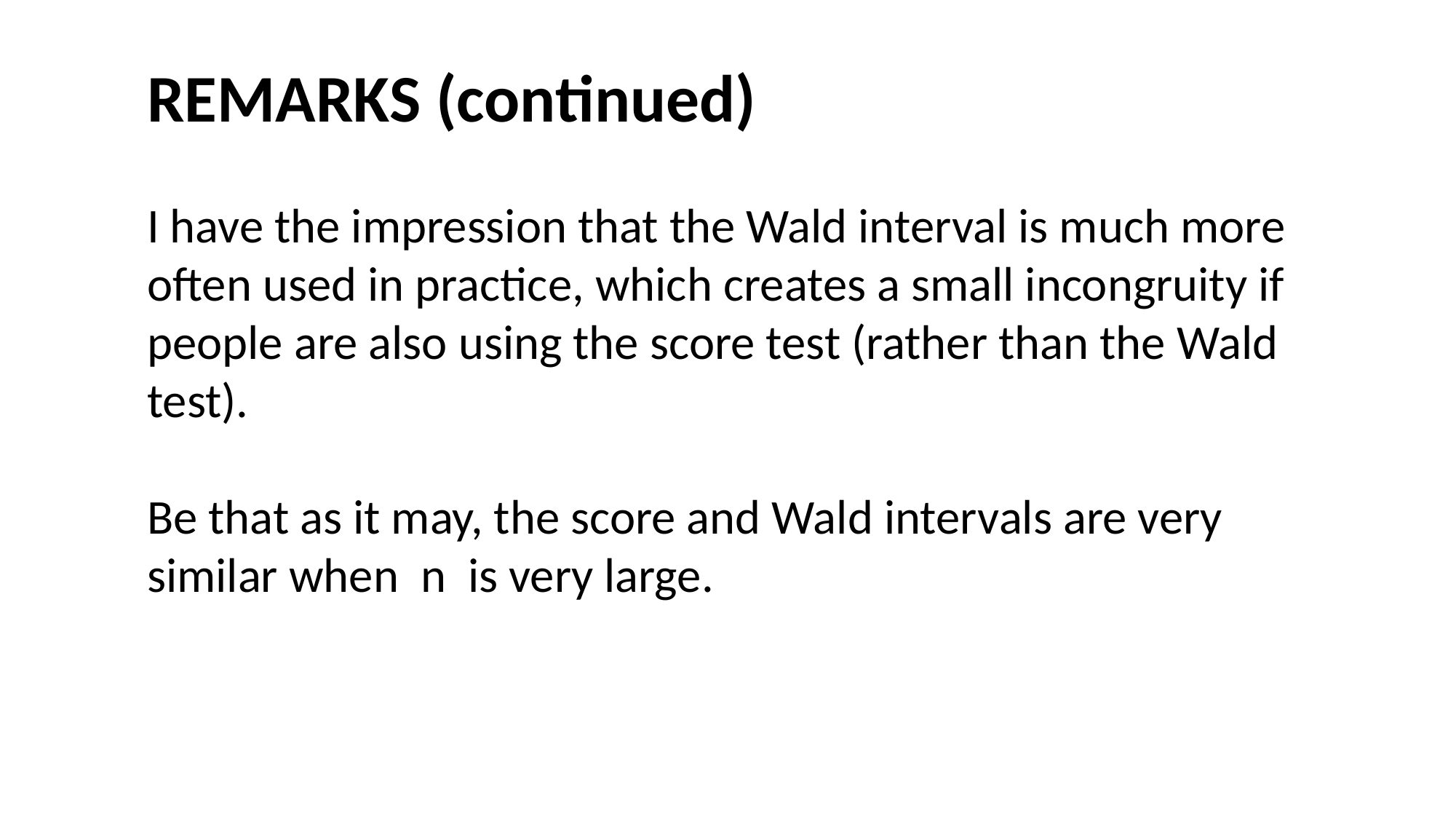

#
REMARKS (continued)

I have the impression that the Wald interval is much more often used in practice, which creates a small incongruity if people are also using the score test (rather than the Wald test).

Be that as it may, the score and Wald intervals are very similar when  n  is very large.